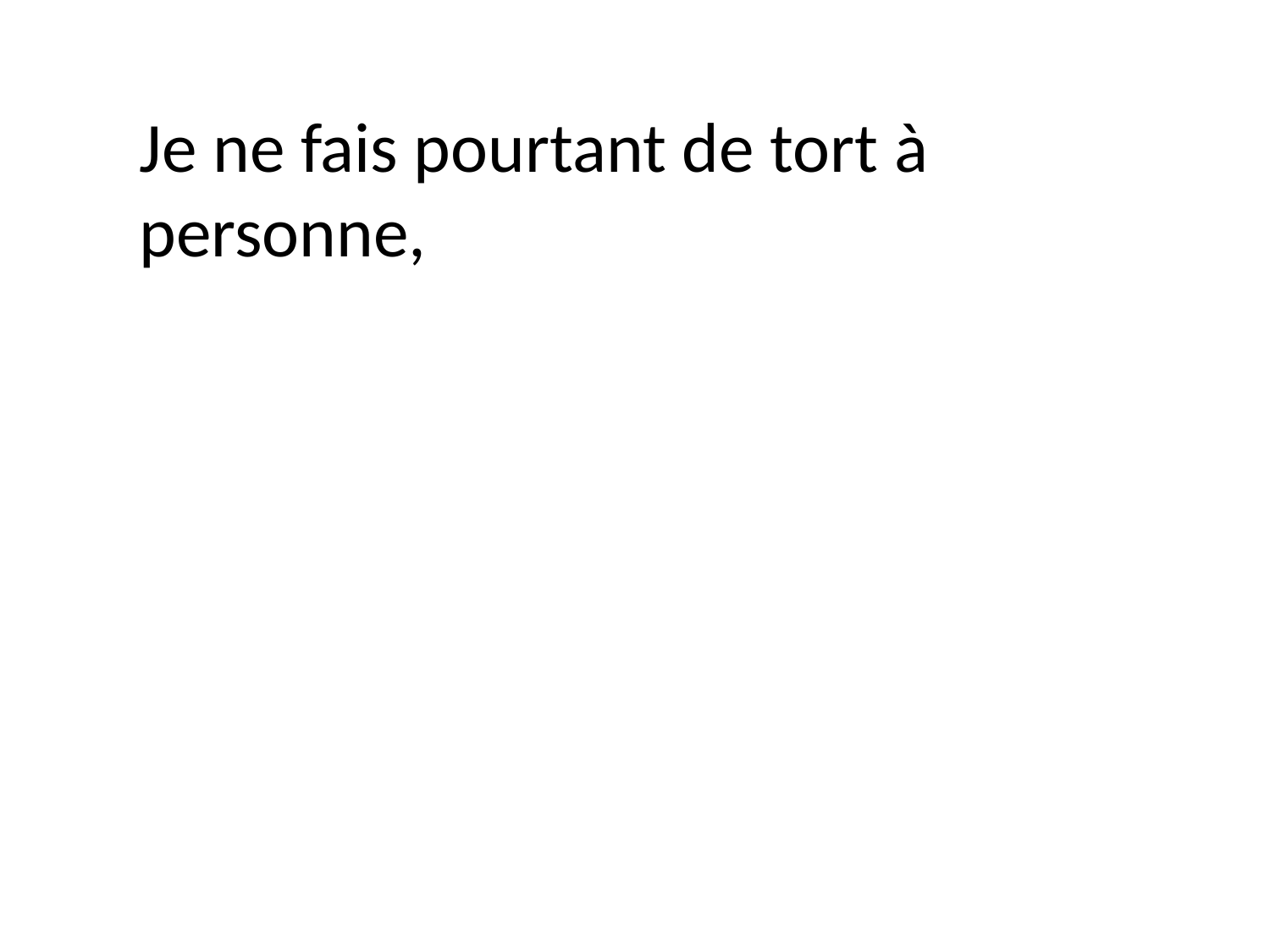

Je ne fais pourtant de tort à personne,